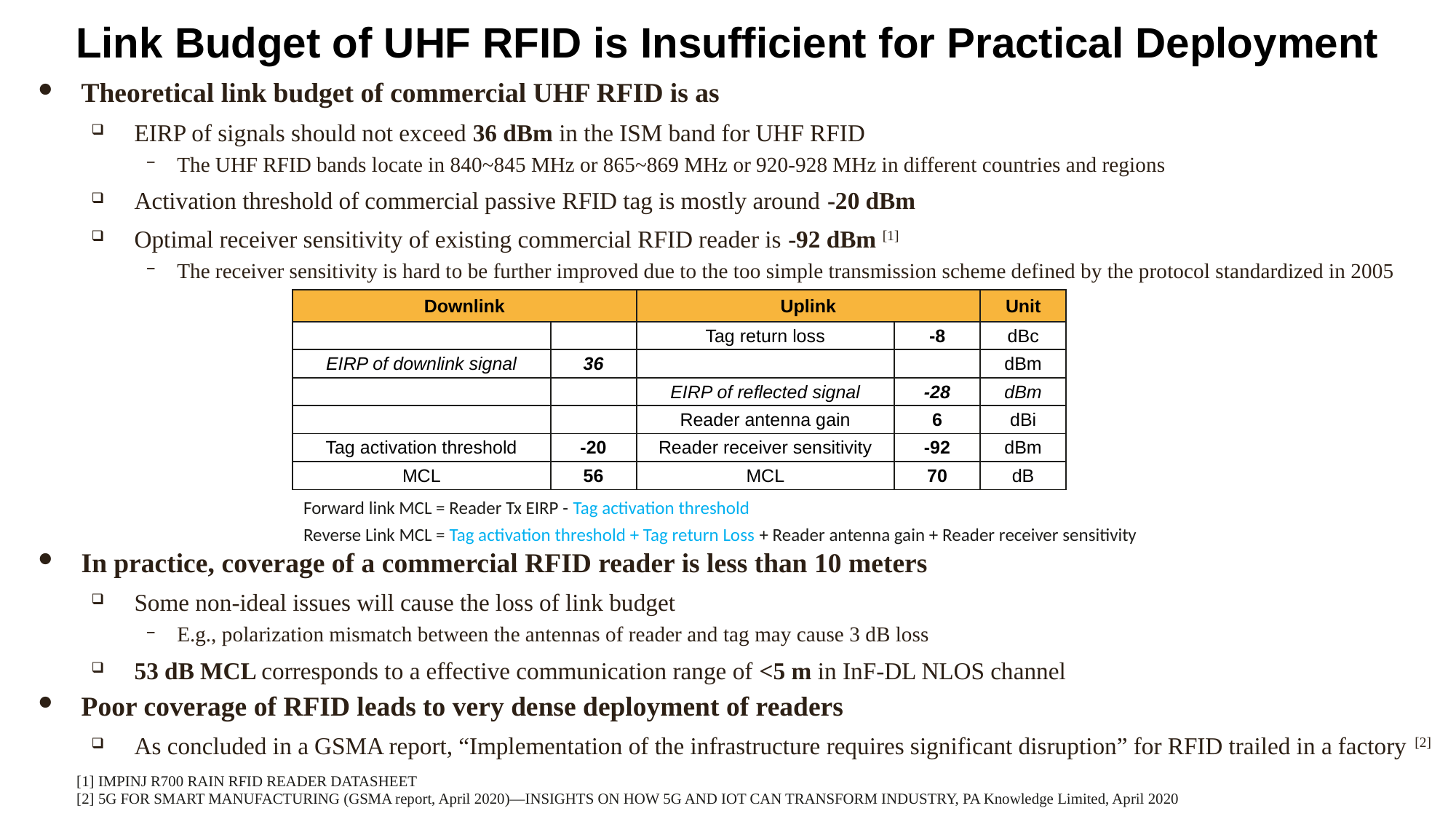

Link Budget of UHF RFID is Insufficient for Practical Deployment
Theoretical link budget of commercial UHF RFID is as
EIRP of signals should not exceed 36 dBm in the ISM band for UHF RFID
The UHF RFID bands locate in 840~845 MHz or 865~869 MHz or 920-928 MHz in different countries and regions
Activation threshold of commercial passive RFID tag is mostly around -20 dBm
Optimal receiver sensitivity of existing commercial RFID reader is -92 dBm [1]
The receiver sensitivity is hard to be further improved due to the too simple transmission scheme defined by the protocol standardized in 2005
| Downlink |  | Uplink |  | Unit |
| --- | --- | --- | --- | --- |
|  |  | Tag return loss | -8 | dBc |
| EIRP of downlink signal | 36 |  |  | dBm |
|  |  | EIRP of reflected signal | -28 | dBm |
|  |  | Reader antenna gain | 6 | dBi |
| Tag activation threshold | -20 | Reader receiver sensitivity | -92 | dBm |
| MCL | 56 | MCL | 70 | dB |
Forward link MCL = Reader Tx EIRP - Tag activation threshold
Reverse Link MCL = Tag activation threshold + Tag return Loss + Reader antenna gain + Reader receiver sensitivity
In practice, coverage of a commercial RFID reader is less than 10 meters
Some non-ideal issues will cause the loss of link budget
E.g., polarization mismatch between the antennas of reader and tag may cause 3 dB loss
53 dB MCL corresponds to a effective communication range of <5 m in InF-DL NLOS channel
Poor coverage of RFID leads to very dense deployment of readers
As concluded in a GSMA report, “Implementation of the infrastructure requires significant disruption” for RFID trailed in a factory [2]
[1] IMPINJ R700 RAIN RFID READER DATASHEET
[2] 5G FOR SMART MANUFACTURING (GSMA report, April 2020)—INSIGHTS ON HOW 5G AND IOT CAN TRANSFORM INDUSTRY, PA Knowledge Limited, April 2020